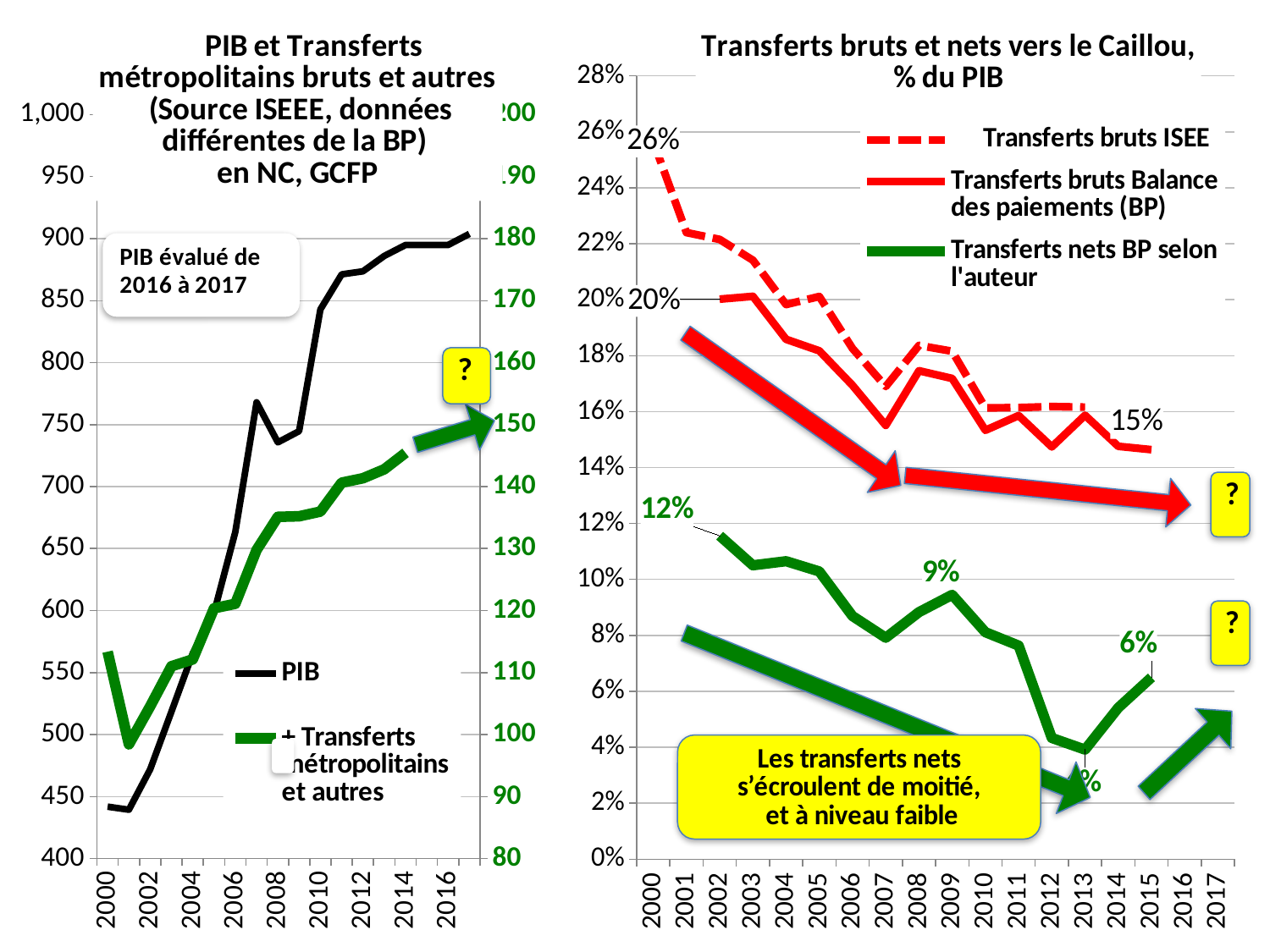

### Chart:      PIB et Transferts métropolitains bruts et autres
 (Source ISEEE, données différentes de la BP)
en NC, GCFP

| Category | PIB | + Transferts métropolitains et autres |
|---|---|---|
| 2000.0 | 441.871689654604 | 113.373 |
| 2001.0 | 439.382912209868 | 98.42 |
| 2002.0 | 472.0 | 104.567 |
| 2003.0 | 518.5 | 111.019 |
| 2004.0 | 565.5 | 112.124 |
| 2005.0 | 598.4 | 120.369 |
| 2006.0 | 663.3 | 121.093 |
| 2007.0 | 768.0 | 129.773 |
| 2008.0 | 735.7 | 135.122 |
| 2009.0 | 744.715 | 135.209 |
| 2010.0 | 842.913 | 135.967 |
| 2011.0 | 871.1759820064495 | 140.631 |
| 2012.0 | 873.618326131599 | 141.348 |
| 2013.0 | 885.9965287931672 | 142.793 |
| 2014.0 | 894.8564940810974 | 145.448 |
| 2015.0 | 894.8564940810974 | None |
| 2016.0 | 894.8564940810974 | None |
| 2017.0 | 903.8050590219079 | None |

[unsupported chart]